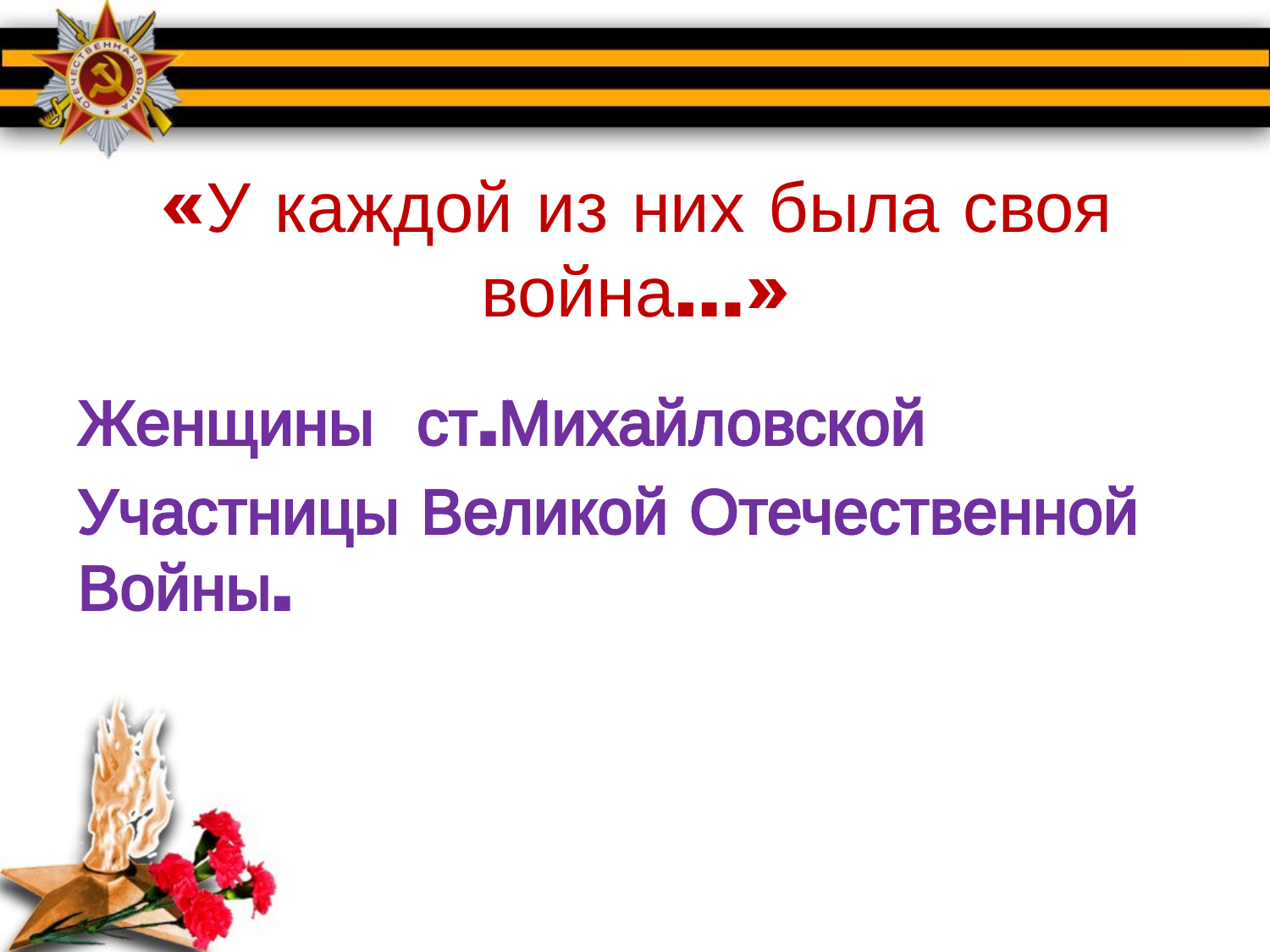

# «У каждой из них была своя война…»

Женщины  ст.Михайловской
Участницы Великой Отечественной  Войны.